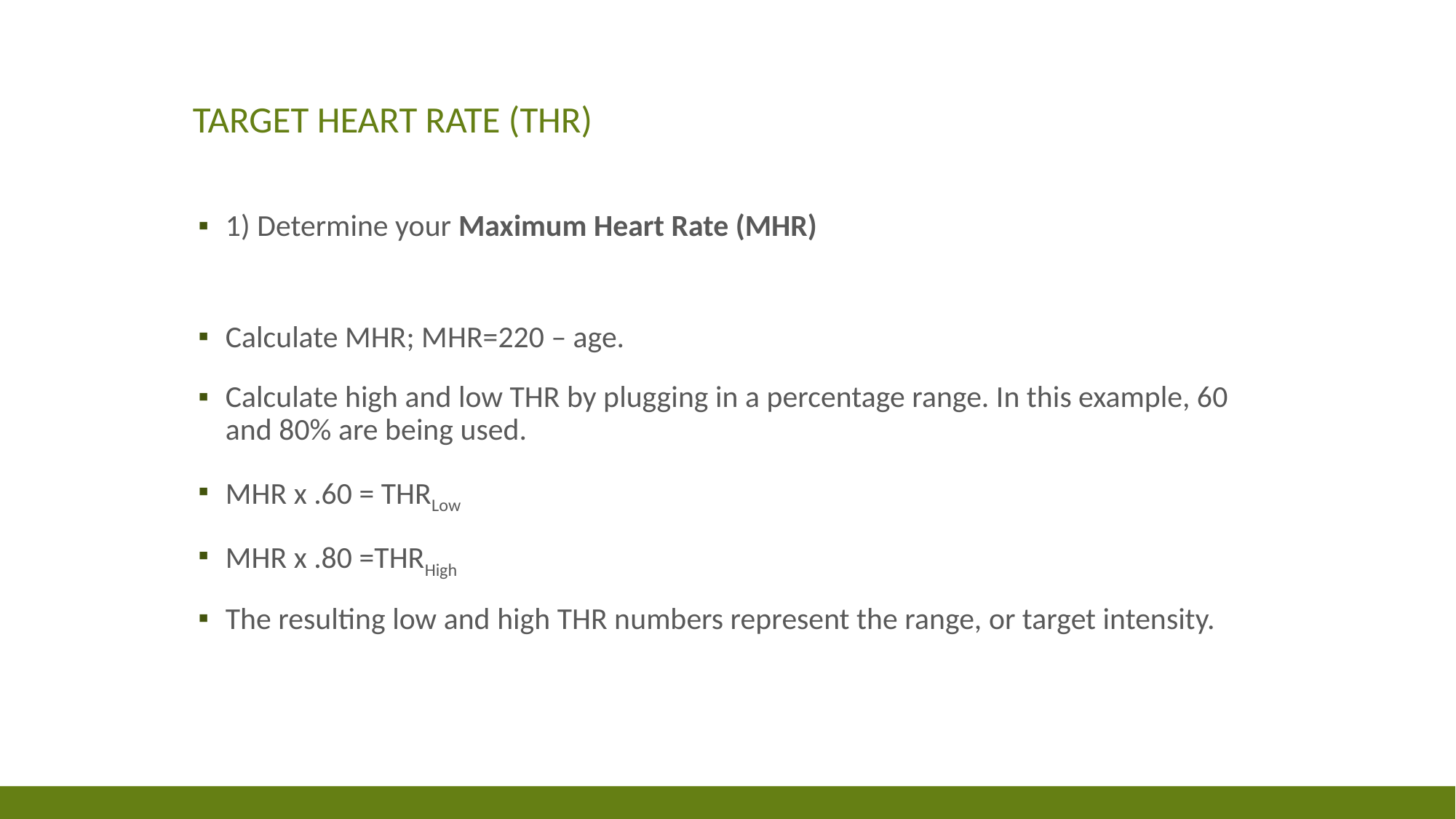

# target heart rate (THR)
1) Determine your Maximum Heart Rate (MHR)

Calculate MHR; MHR=220 – age.
Calculate high and low THR by plugging in a percentage range. In this example, 60 and 80% are being used.
MHR x .60 = THRLow
MHR x .80 =THRHigh
The resulting low and high THR numbers represent the range, or target intensity.